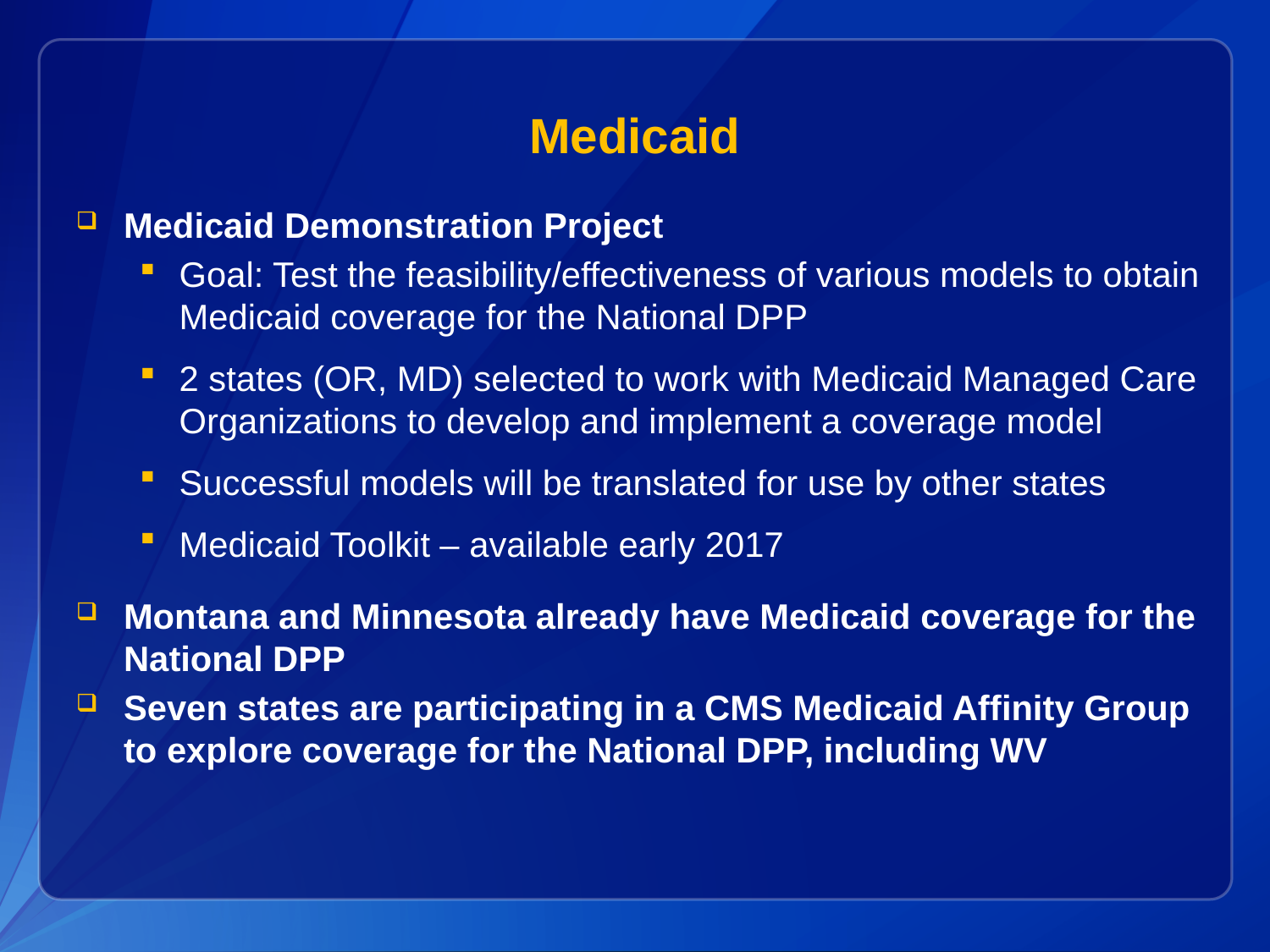

# Medicaid
Medicaid Demonstration Project
Goal: Test the feasibility/effectiveness of various models to obtain Medicaid coverage for the National DPP

2 states (OR, MD) selected to work with Medicaid Managed Care Organizations to develop and implement a coverage model

Successful models will be translated for use by other states

Medicaid Toolkit – available early 2017

Montana and Minnesota already have Medicaid coverage for the National DPP
Seven states are participating in a CMS Medicaid Affinity Group to explore coverage for the National DPP, including WV